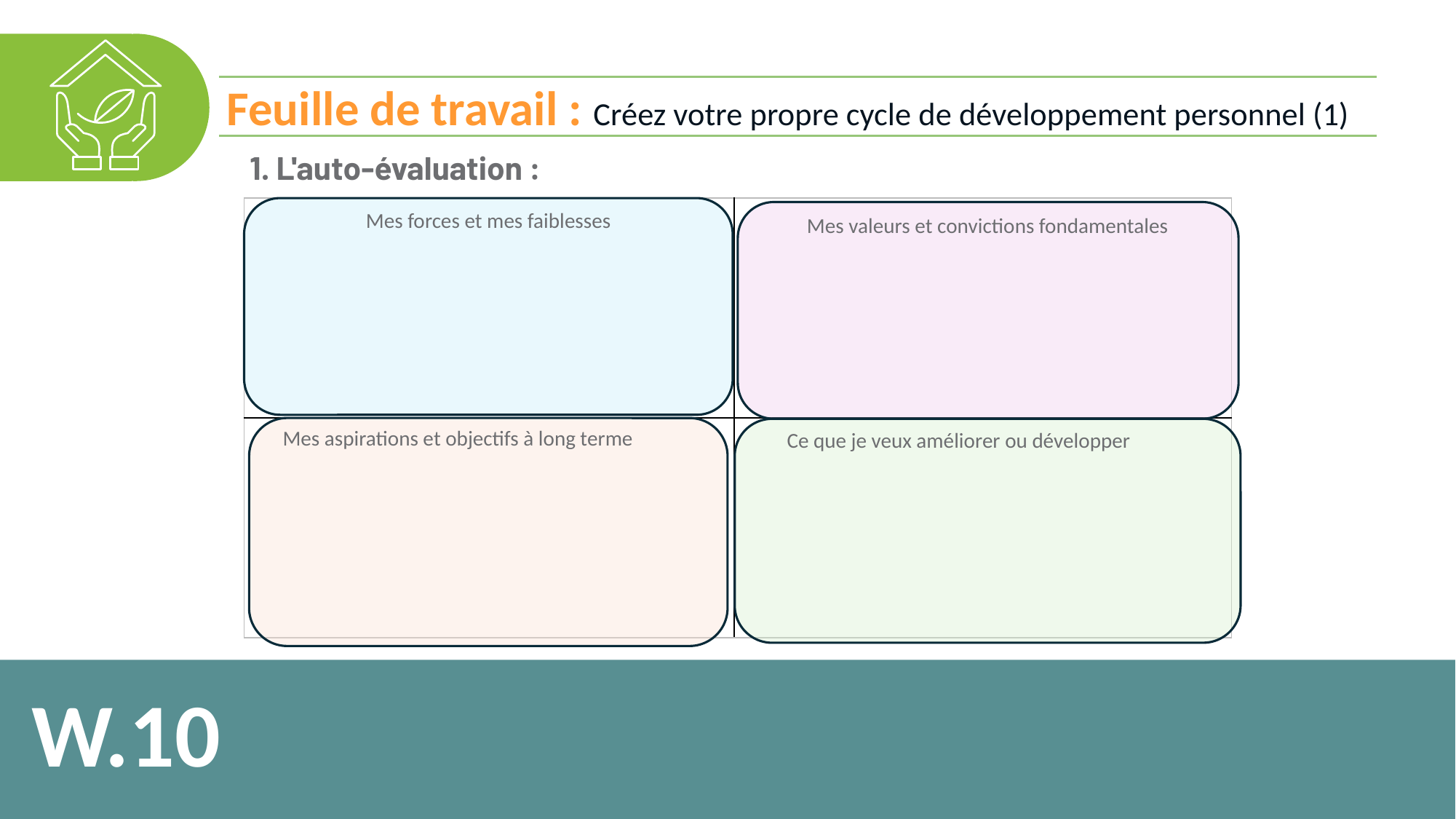

Feuille de travail : Créez votre propre cycle de développement personnel (1)

1. L'auto-évaluation :

|  |  |
| --- | --- |
|  |  |

Mes forces et mes faiblesses

Mes valeurs et convictions fondamentales

Mes aspirations et objectifs à long terme
Ce que je veux améliorer ou développer

W.10